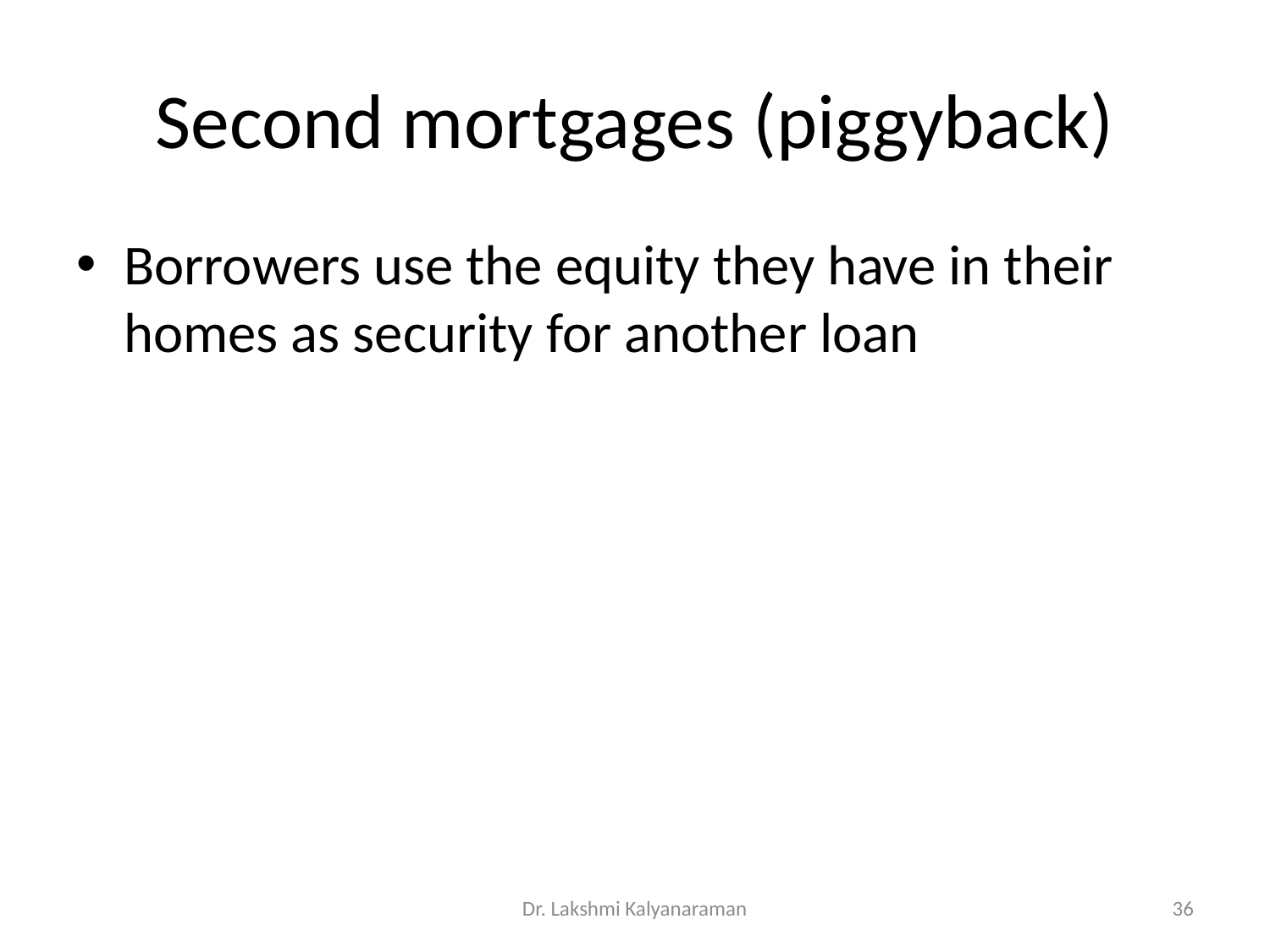

# Second mortgages (piggyback)
Borrowers use the equity they have in their homes as security for another loan

Dr. Lakshmi Kalyanaraman
36